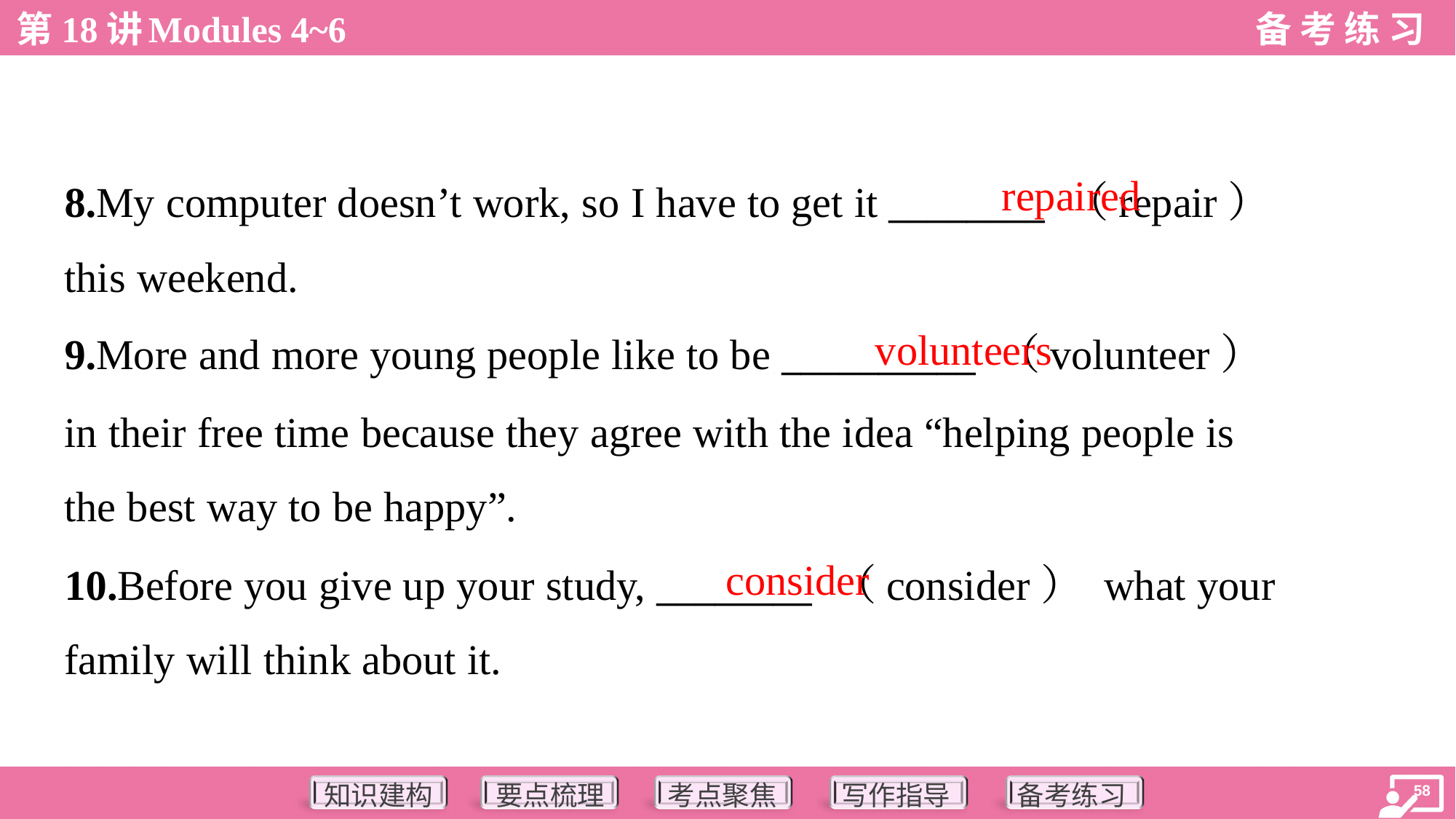

repaired
8.My computer doesn’t work, so I have to get it ________ （repair）
this weekend.
volunteers
9.More and more young people like to be __________ （volunteer）
in their free time because they agree with the idea “helping people is
the best way to be happy”.
consider
10.Before you give up your study, ________ （consider） what your
family will think about it.